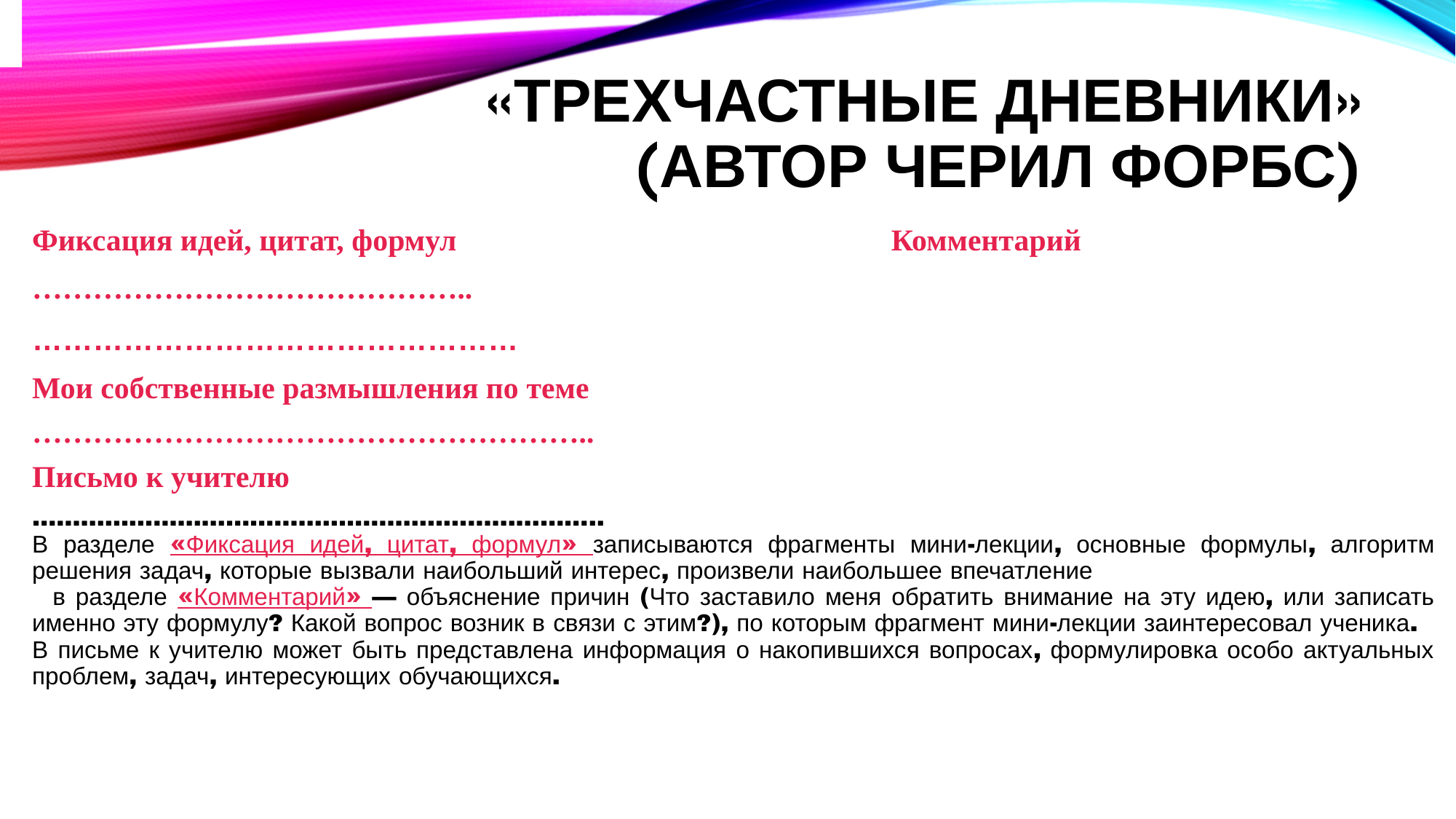

# «ТРЕХЧАСТНЫЕ ДНЕВНИКИ» (АВТОР ЧЕРИЛ ФОРБС)
| Фиксация идей, цитат, формул | Комментарий |
| --- | --- |
| …………………………………….. |  |
| ………………………………………… |  |
| Мои собственные размышления по теме |  |
| ……………………………………………….. |  |
| Письмо к учителю |  |
| …………………………………………………………….. В разделе «Фиксация идей, цитат, формул» записываются фрагменты мини-лекции, основные формулы, алгоритм решения задач, которые вызвали наибольший интерес, произвели наибольшее впечатление в разделе «Комментарий» — объяснение причин (Что заставило меня обратить внимание на эту идею, или записать именно эту формулу? Какой вопрос возник в связи с этим?), по которым фрагмент мини-лекции заинтересовал ученика. В письме к учителю может быть представлена информация о накопившихся вопросах, формулировка особо актуальных проблем, задач, интересующих обучающихся. |  |